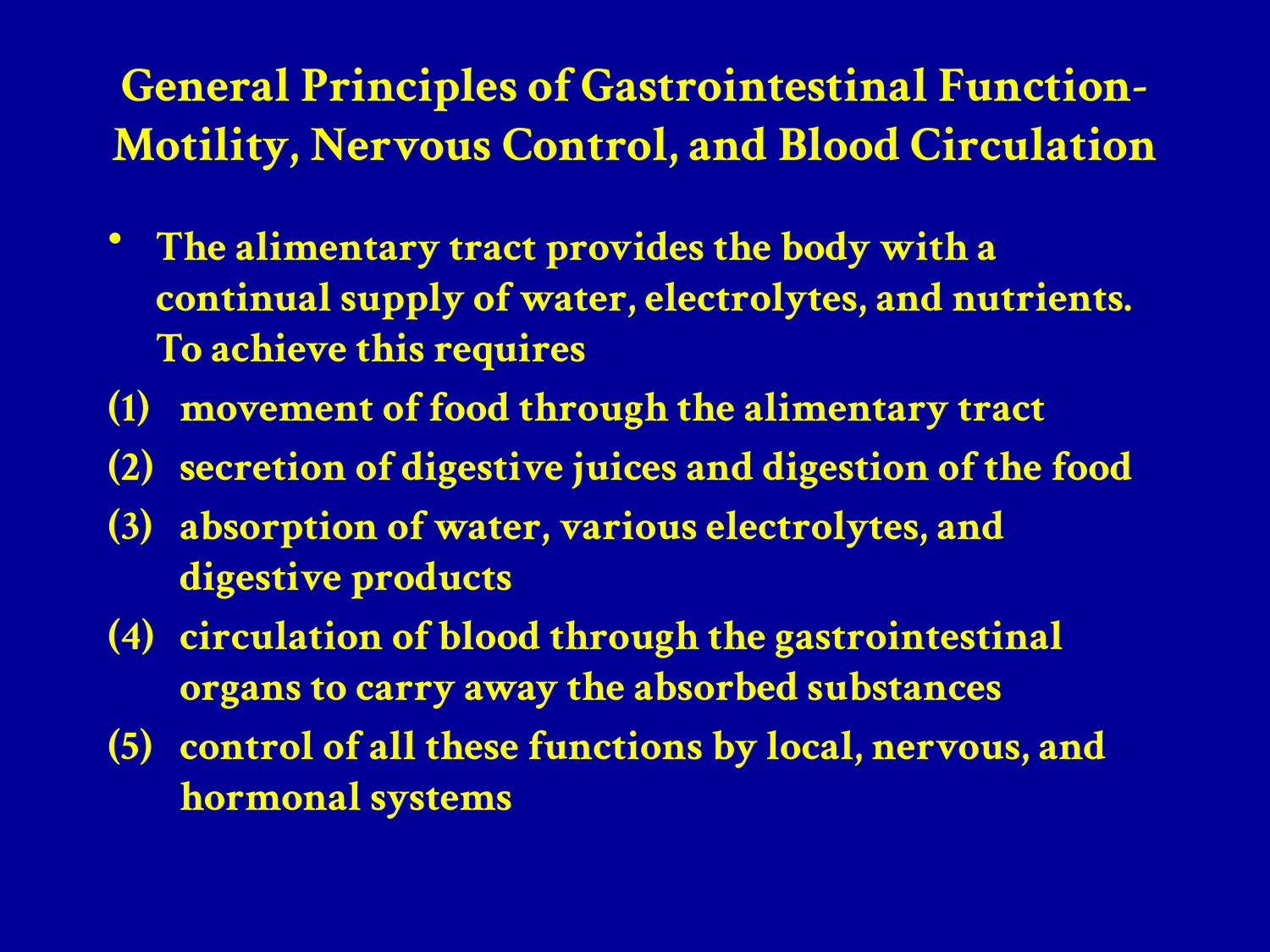

# General Principles of Gastrointestinal Function-Motility, Nervous Control, and Blood Circulation
The alimentary tract provides the body with a continual supply of water, electrolytes, and nutrients. To achieve this requires
movement of food through the alimentary tract
secretion of digestive juices and digestion of the food
absorption of water, various electrolytes, and digestive products
circulation of blood through the gastrointestinal organs to carry away the absorbed substances
control of all these functions by local, nervous, and hormonal systems